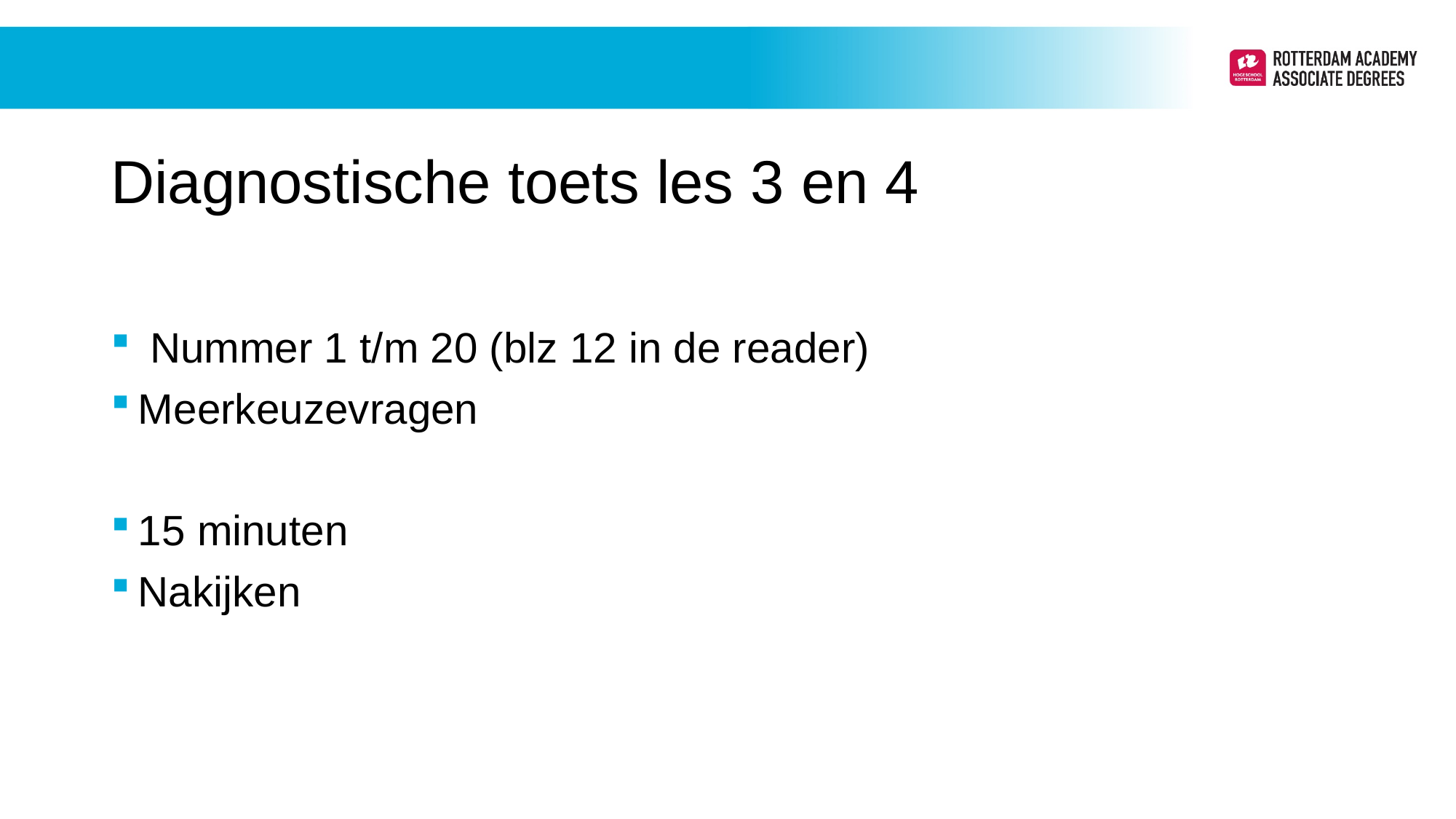

# Diagnostische toets les 3 en 4
 Nummer 1 t/m 20 (blz 12 in de reader)
Meerkeuzevragen

15 minuten
Nakijken